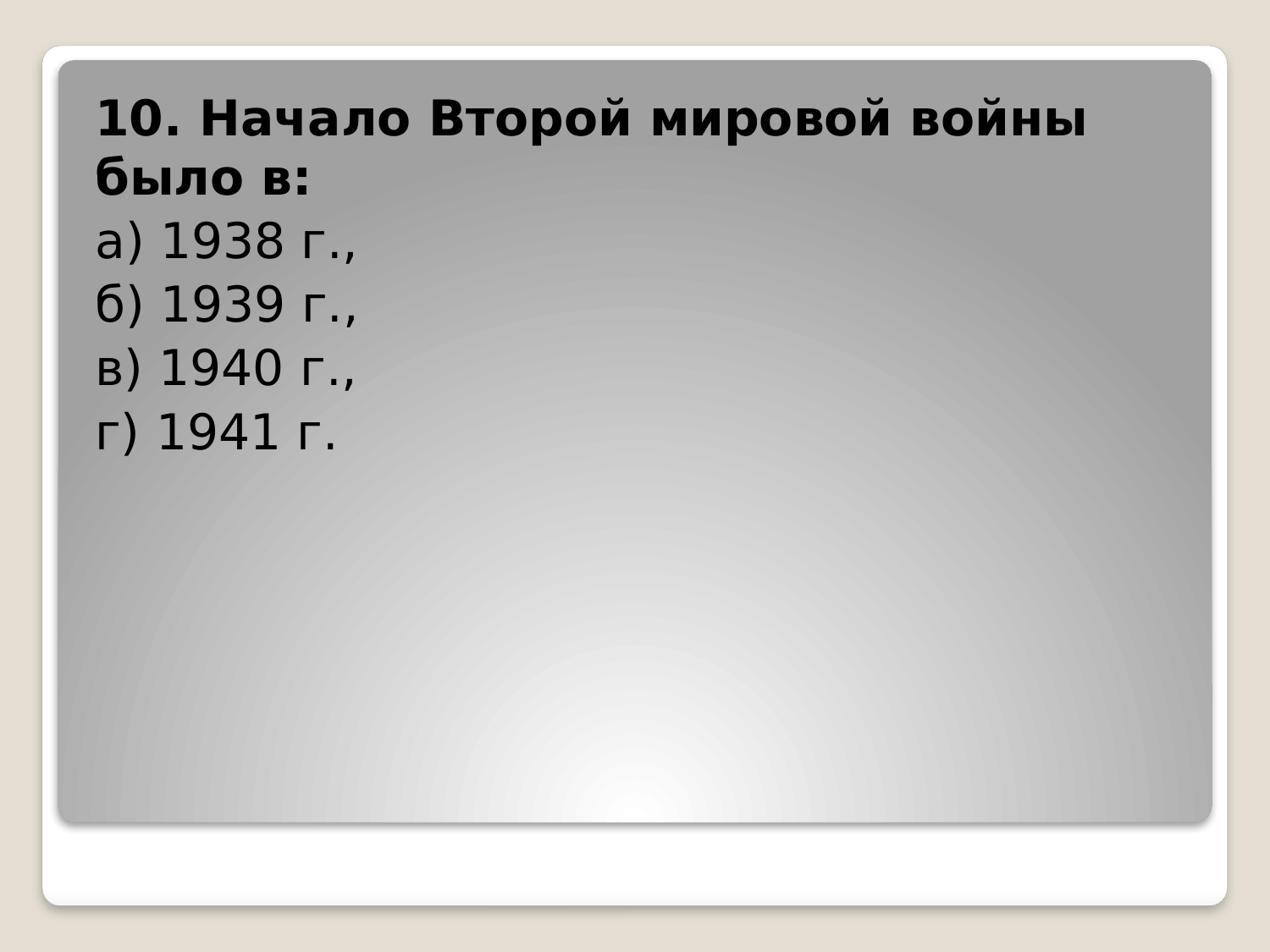

10. Начало Второй мировой войны было в:
а) 1938 г.,
б) 1939 г.,
в) 1940 г.,
г) 1941 г.

#